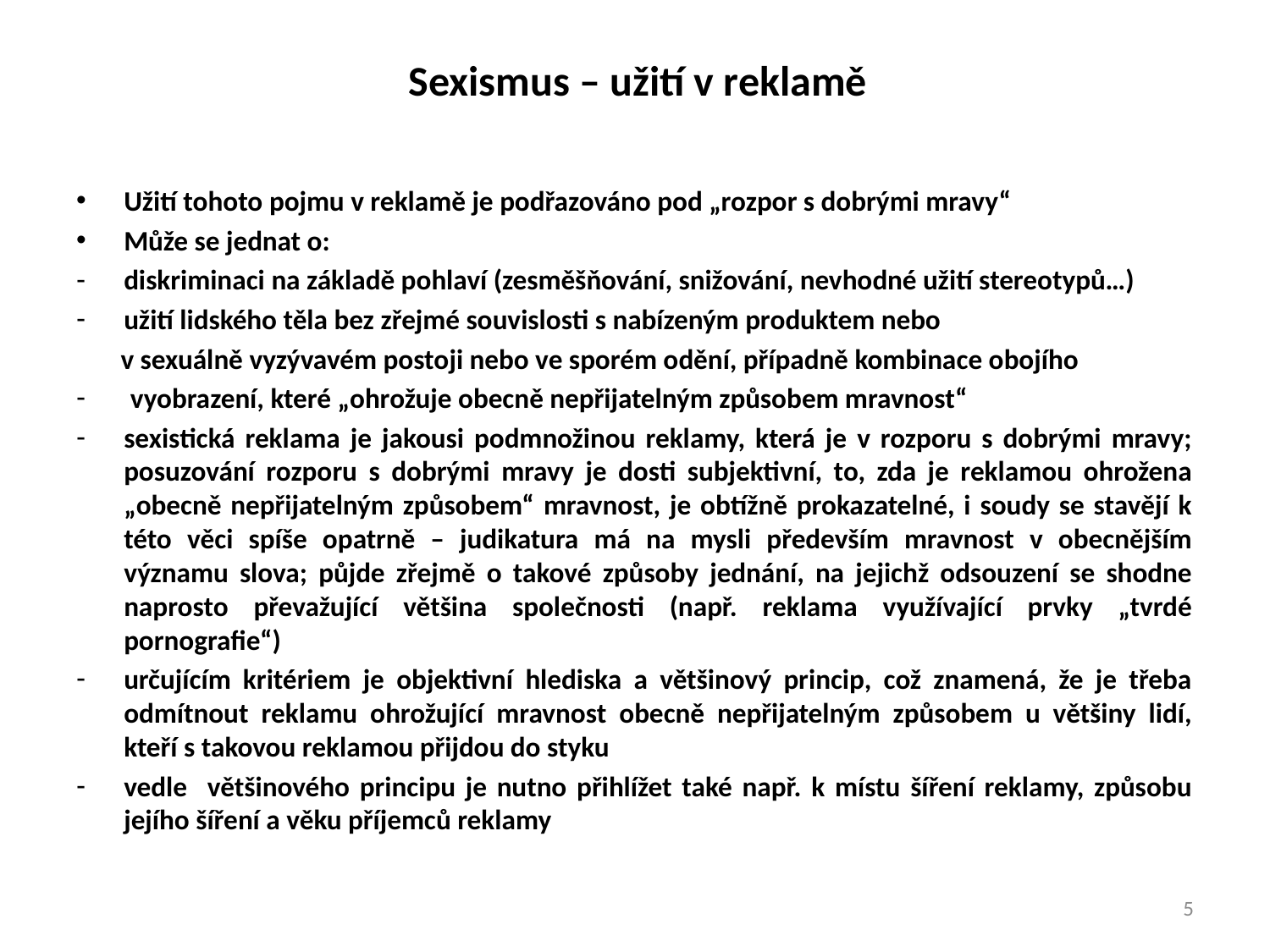

# Sexismus – užití v reklamě

Užití tohoto pojmu v reklamě je podřazováno pod „rozpor s dobrými mravy“
Může se jednat o:
diskriminaci na základě pohlaví (zesměšňování, snižování, nevhodné užití stereotypů…)
užití lidského těla bez zřejmé souvislosti s nabízeným produktem nebo
       v sexuálně vyzývavém postoji nebo ve sporém odění, případně kombinace obojího
 vyobrazení, které „ohrožuje obecně nepřijatelným způsobem mravnost“
sexistická reklama je jakousi podmnožinou reklamy, která je v rozporu s dobrými mravy; posuzování rozporu s dobrými mravy je dosti subjektivní, to, zda je reklamou ohrožena „obecně nepřijatelným způsobem“ mravnost, je obtížně prokazatelné, i soudy se stavějí k této věci spíše opatrně – judikatura má na mysli především mravnost v obecnějším významu slova; půjde zřejmě o takové způsoby jednání, na jejichž odsouzení se shodne naprosto převažující většina společnosti (např. reklama využívající prvky „tvrdé pornografie“)
určujícím kritériem je objektivní hlediska a většinový princip, což znamená, že je třeba odmítnout reklamu ohrožující mravnost obecně nepřijatelným způsobem u většiny lidí, kteří s takovou reklamou přijdou do styku
vedle  většinového principu je nutno přihlížet také např. k místu šíření reklamy, způsobu jejího šíření a věku příjemců reklamy

5